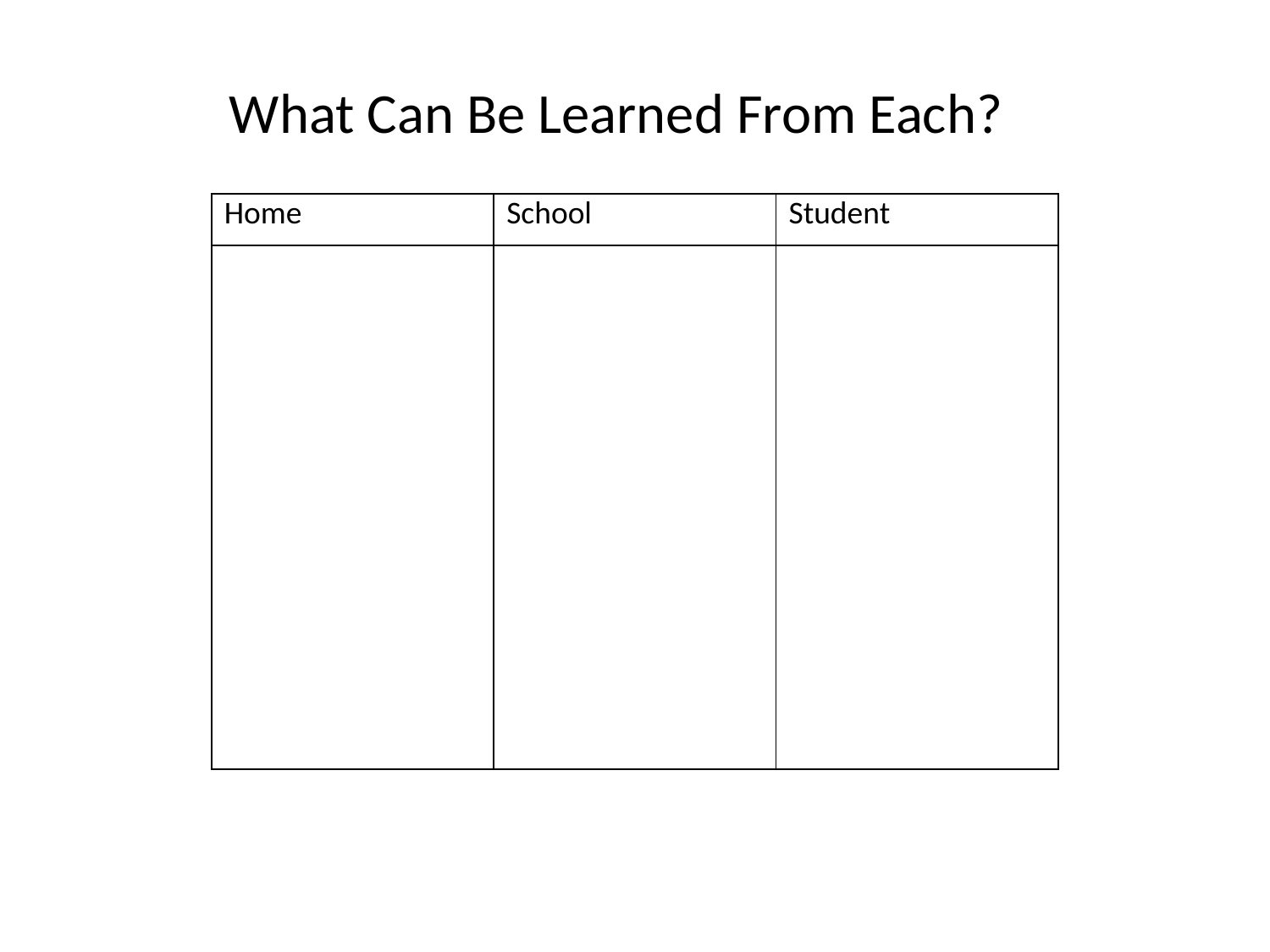

What Can Be Learned From Each?
| Home | School | Student |
| --- | --- | --- |
|  |  |  |